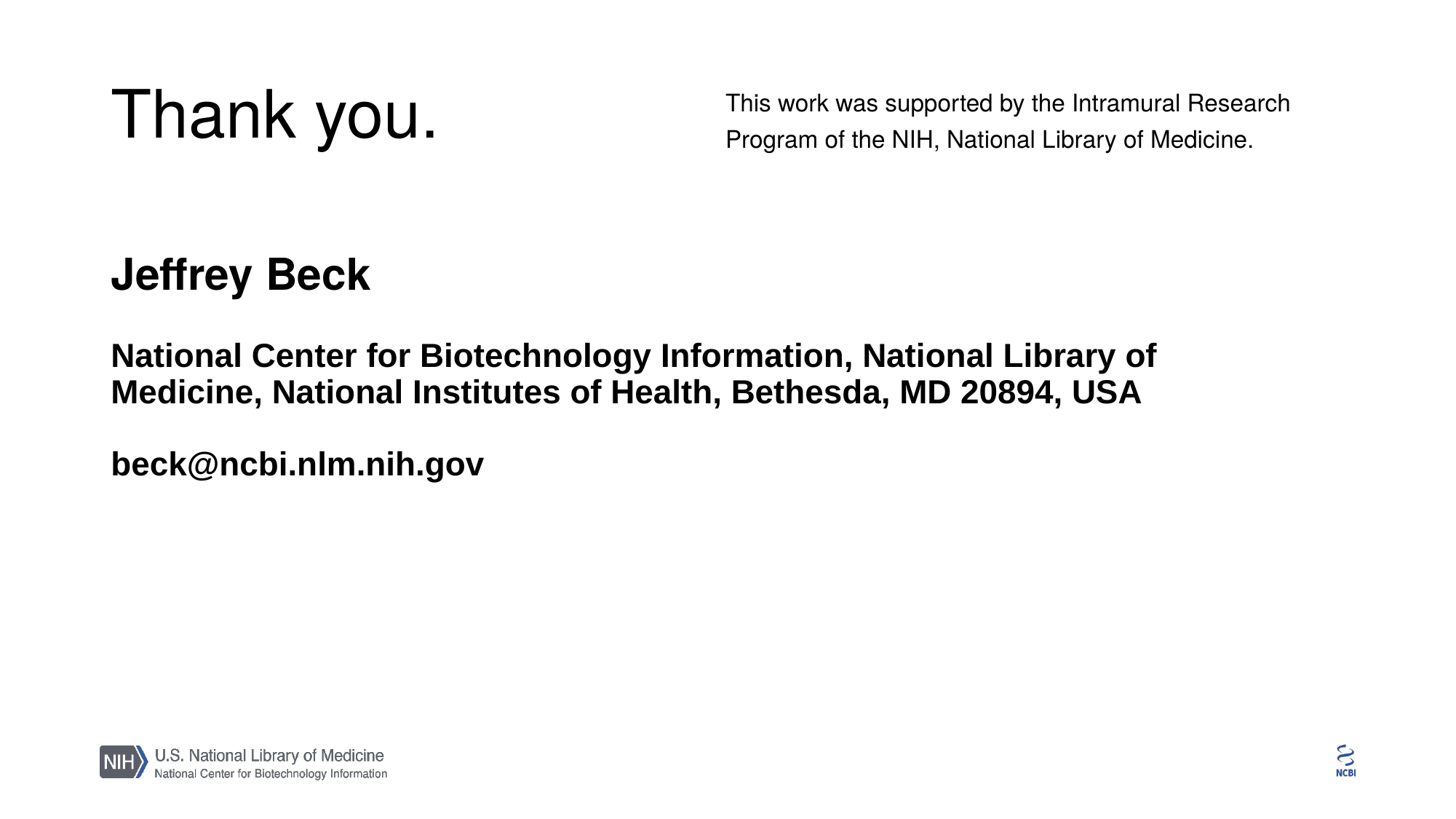

# Thank you.
This work was supported by the Intramural Research Program of the NIH, National Library of Medicine.
Jeffrey Beck

National Center for Biotechnology Information, National Library of Medicine, National Institutes of Health, Bethesda, MD 20894, USA

beck@ncbi.nlm.nih.gov